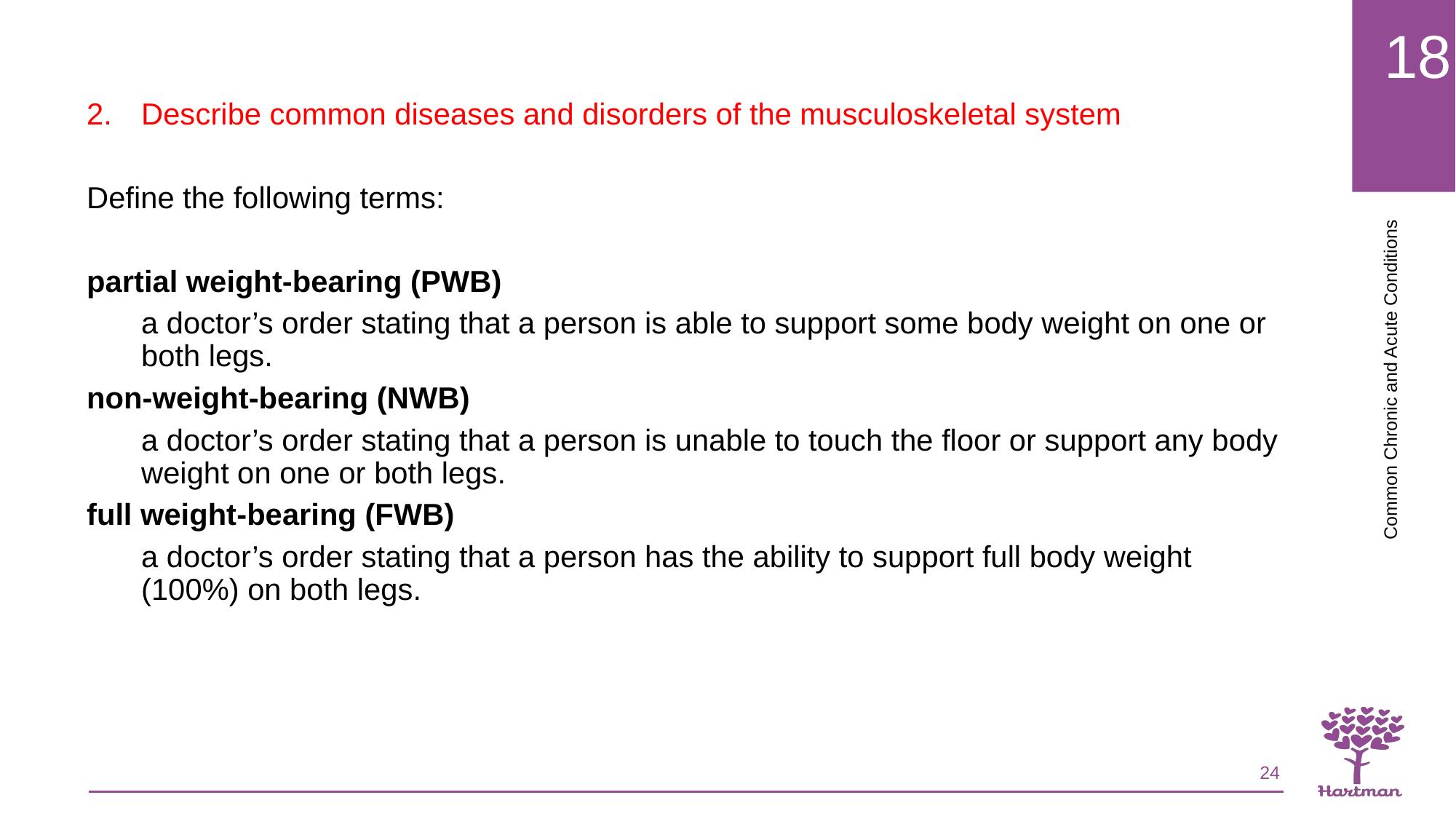

Describe common diseases and disorders of the musculoskeletal system

Define the following terms:

partial weight-bearing (PWB)
a doctor’s order stating that a person is able to support some body weight on one or both legs.
non-weight-bearing (NWB)
a doctor’s order stating that a person is unable to touch the floor or support any body weight on one or both legs.
full weight-bearing (FWB)
a doctor’s order stating that a person has the ability to support full body weight (100%) on both legs.

24